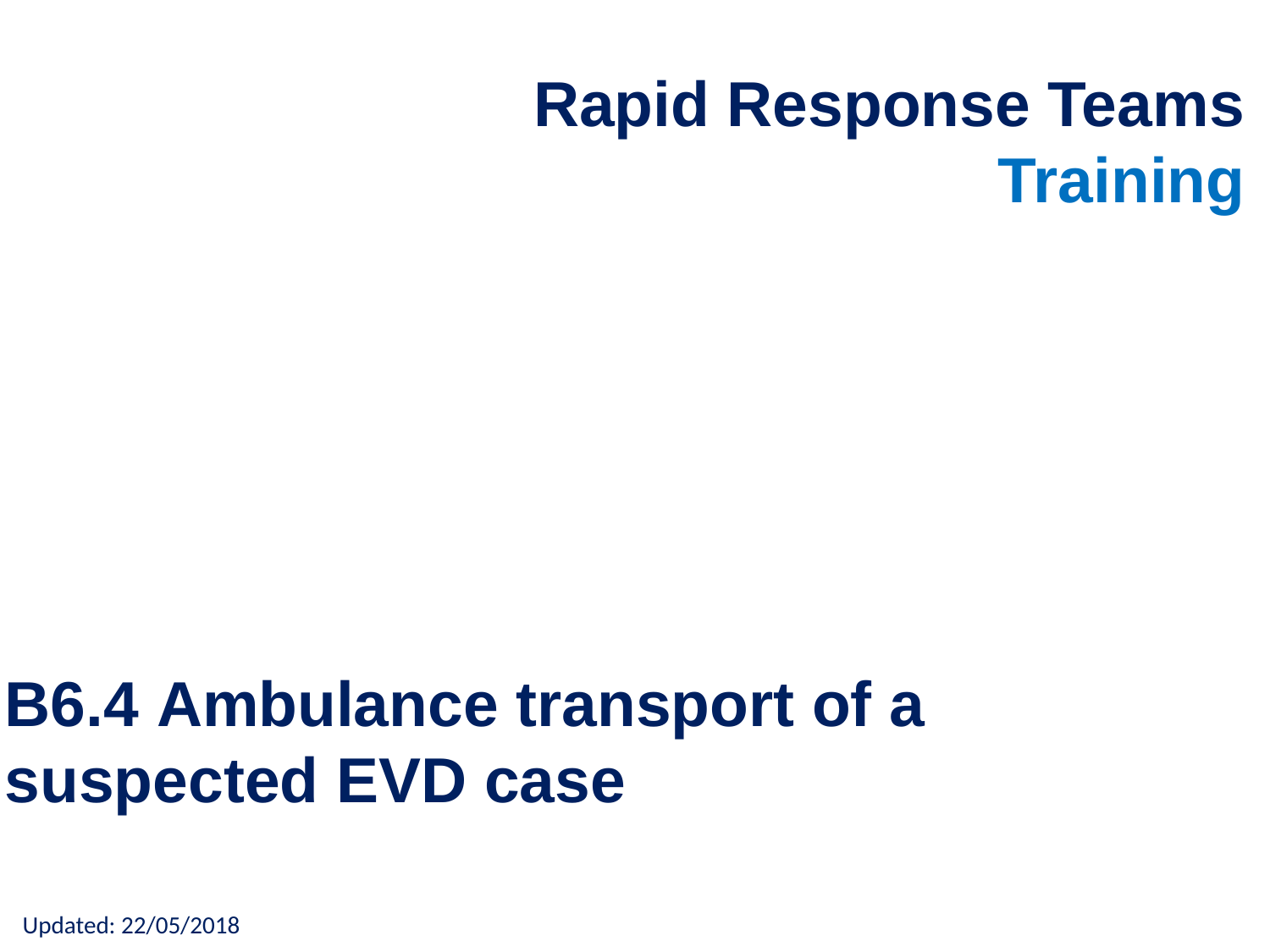

Rapid Response Teams Training
B6.4 Ambulance transport of a suspected EVD case
Updated: 22/05/2018